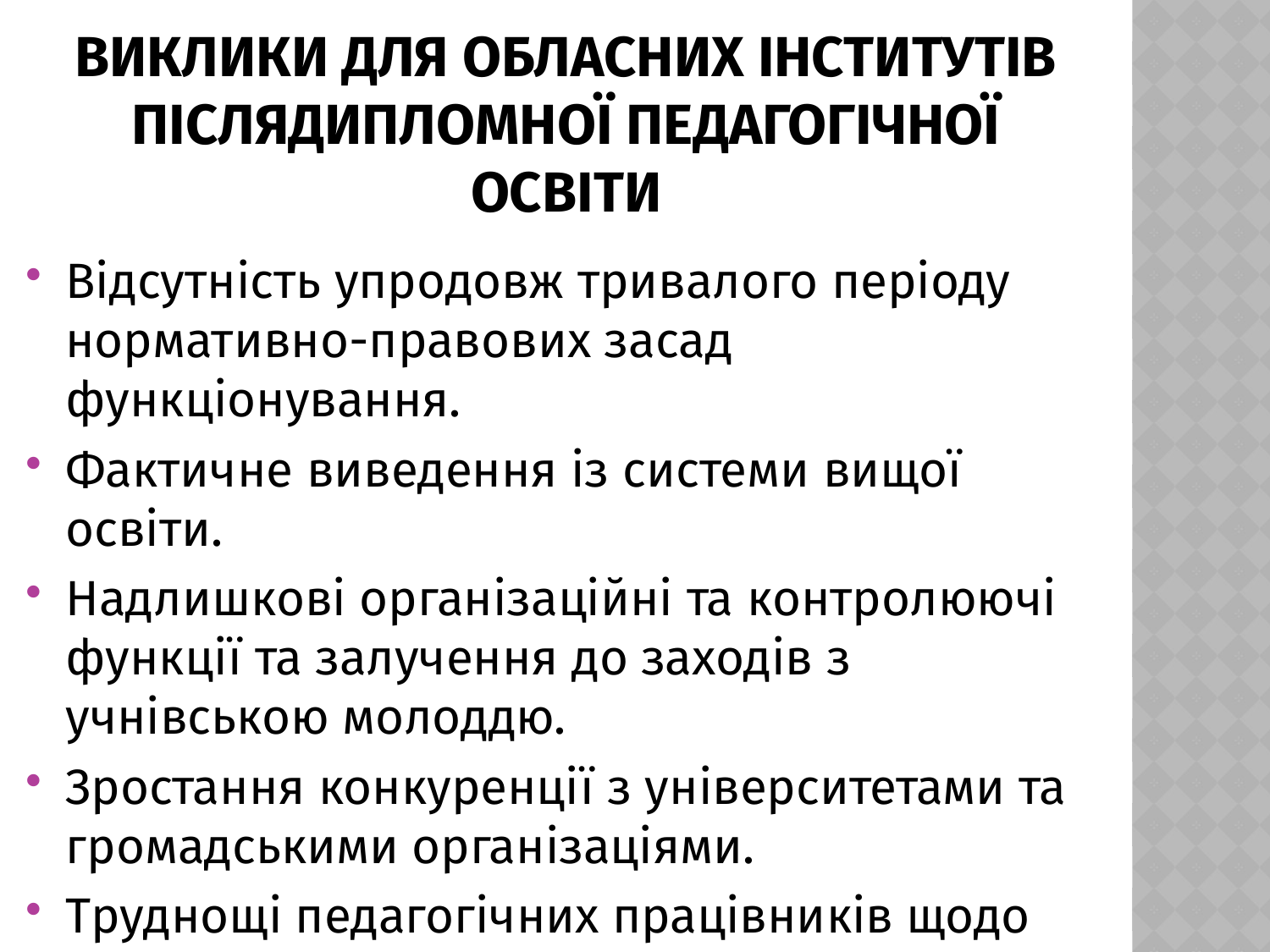

# Виклики для обласних інститутів післядипломної педагогічної освіти
Відсутність упродовж тривалого періоду нормативно-правових засад функціонування.
Фактичне виведення із системи вищої освіти.
Надлишкові організаційні та контролюючі функції та залучення до заходів з учнівською молоддю.
Зростання конкуренції з університетами та громадськими організаціями.
Труднощі педагогічних працівників щодо проходження курсів підвищення кваліфікації.